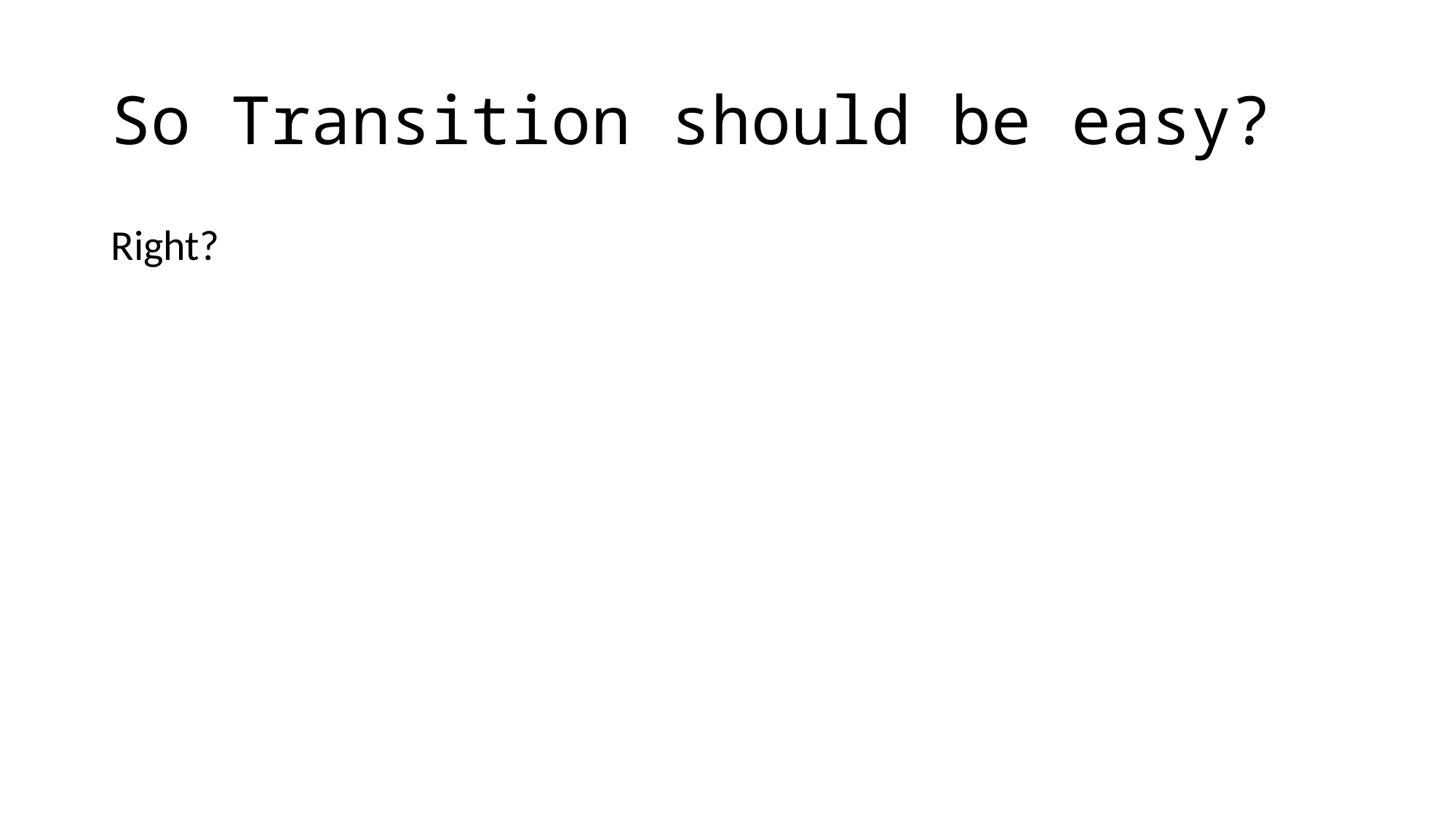

# So Transition should be easy?
Right?